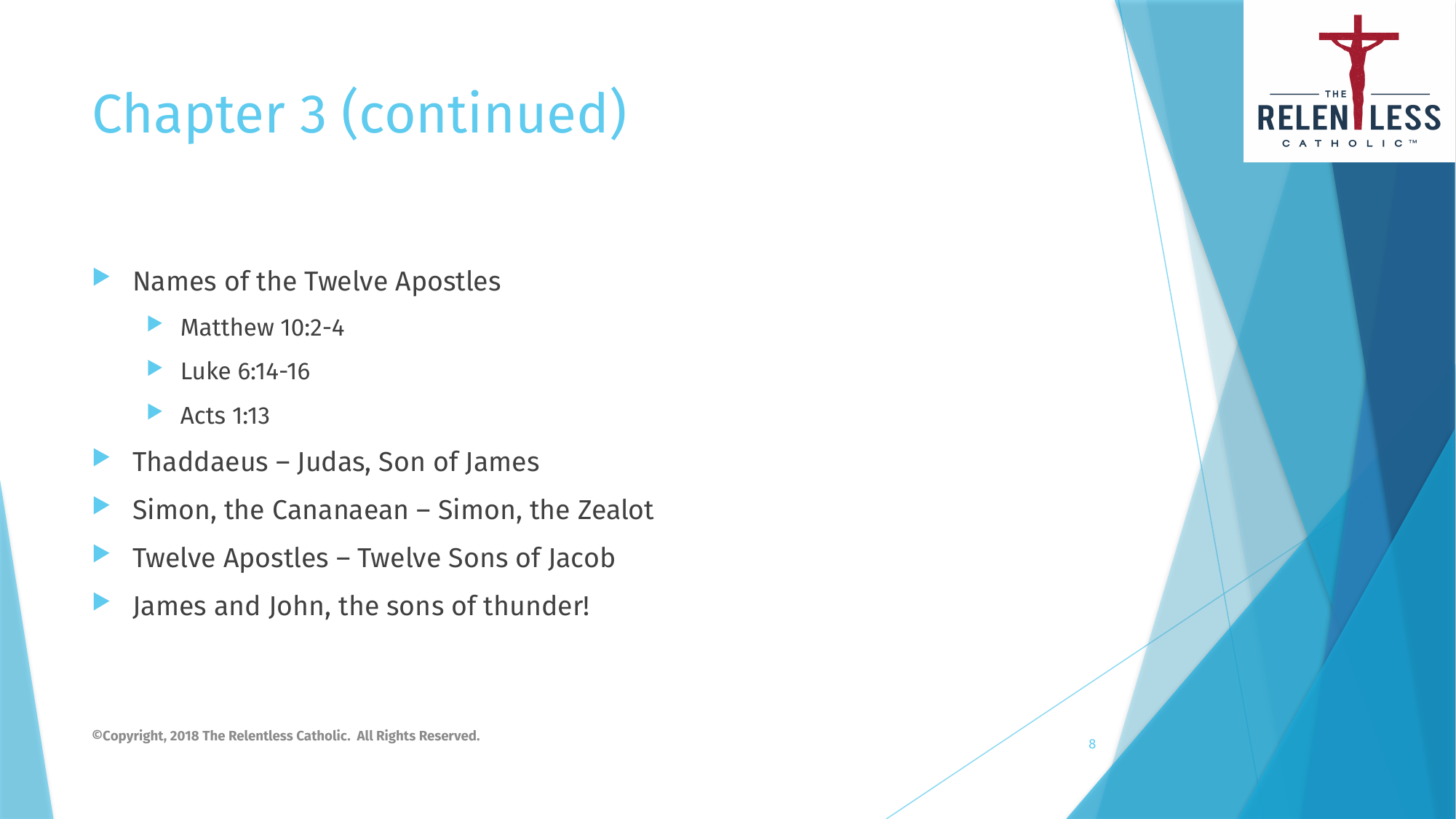

# Chapter 3 (continued)
Names of the Twelve Apostles
Matthew 10:2-4
Luke 6:14-16
Acts 1:13
Thaddaeus – Judas, Son of James
Simon, the Cananaean – Simon, the Zealot
Twelve Apostles – Twelve Sons of Jacob
James and John, the sons of thunder!
©Copyright, 2018 The Relentless Catholic.  All Rights Reserved.

8